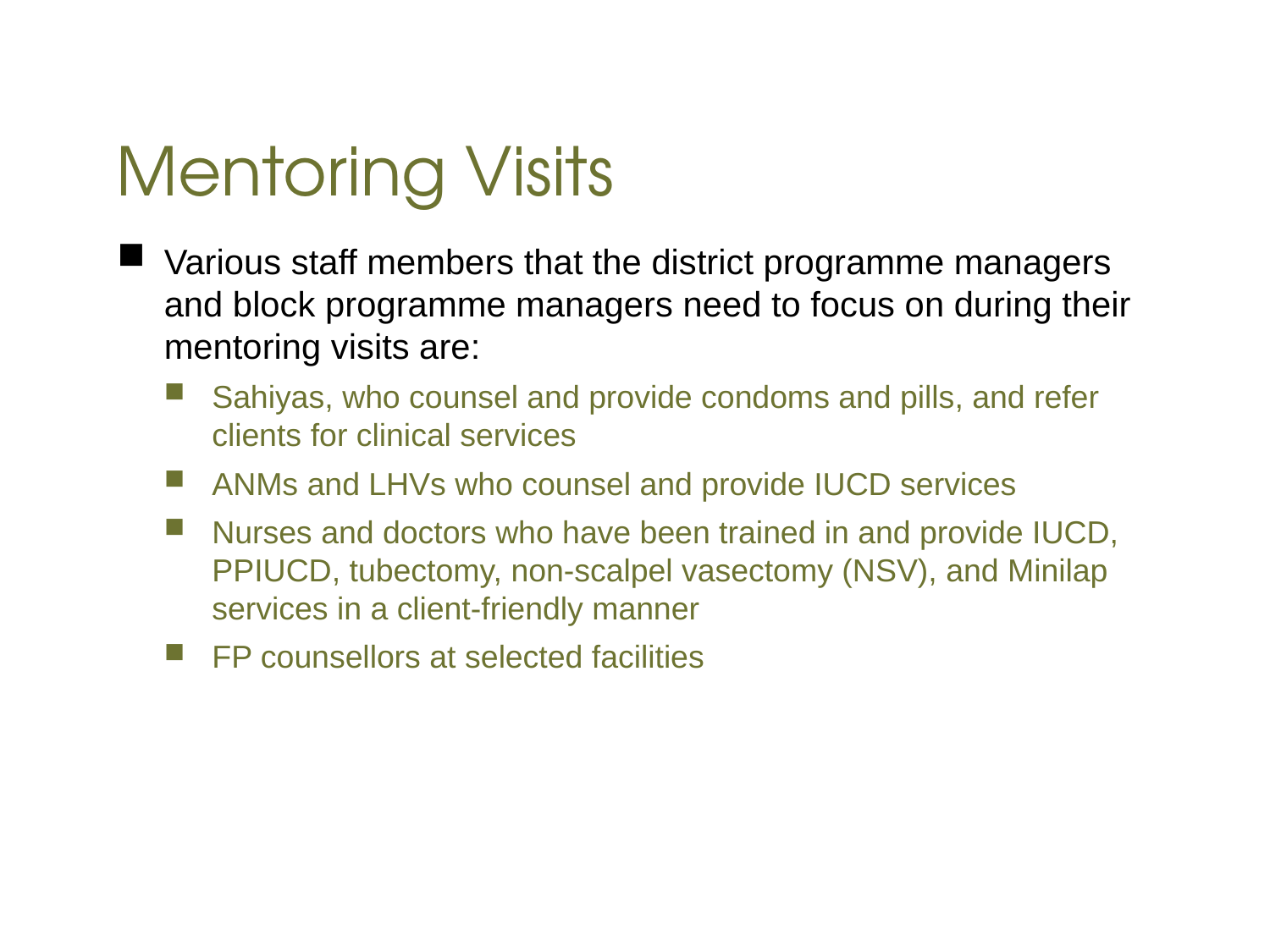

# Mentoring Visits
Various staff members that the district programme managers and block programme managers need to focus on during their mentoring visits are:
Sahiyas, who counsel and provide condoms and pills, and refer clients for clinical services
ANMs and LHVs who counsel and provide IUCD services
Nurses and doctors who have been trained in and provide IUCD, PPIUCD, tubectomy, non-scalpel vasectomy (NSV), and Minilap services in a client-friendly manner
FP counsellors at selected facilities